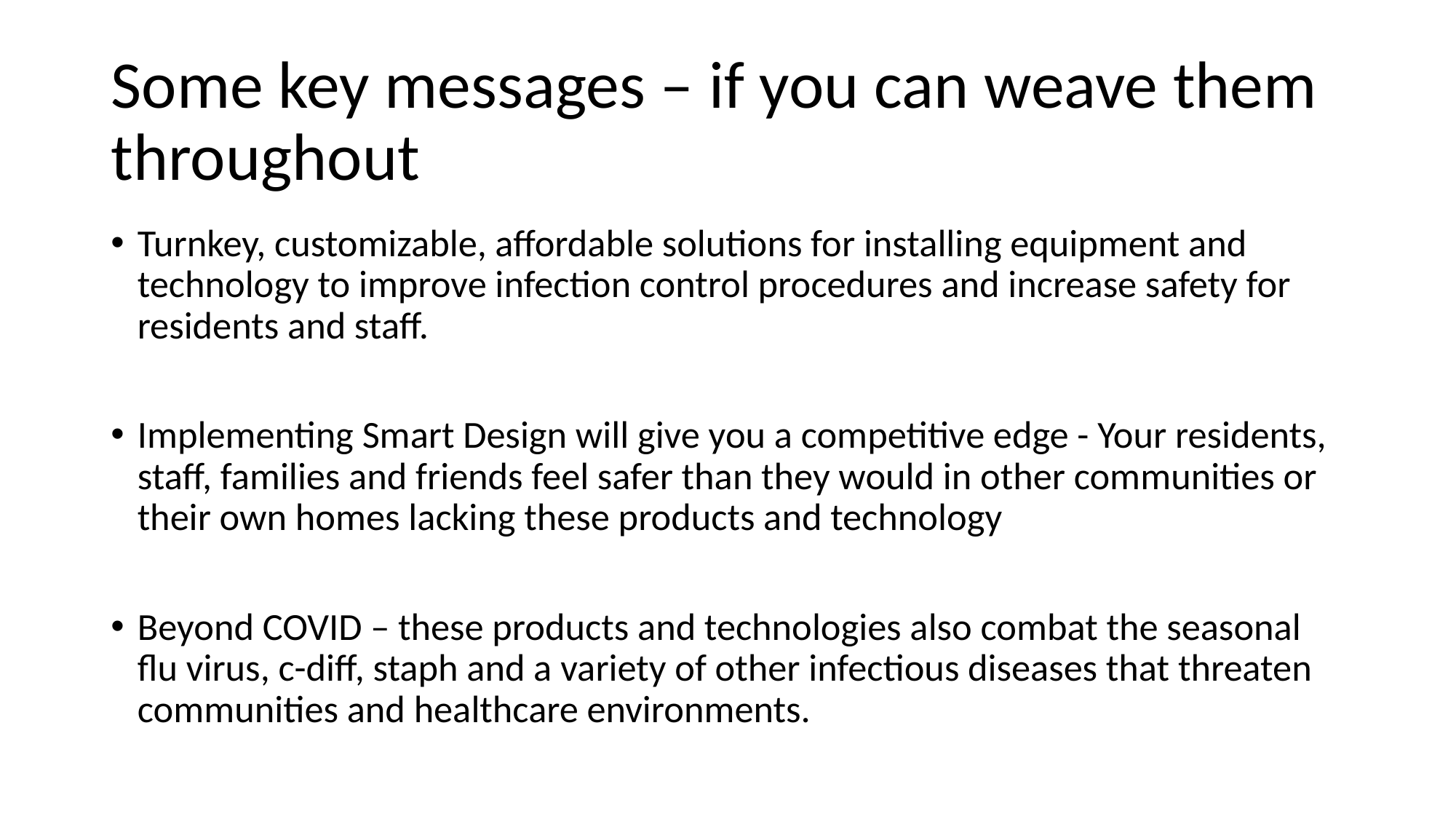

# Some key messages – if you can weave them throughout
Turnkey, customizable, affordable solutions for installing equipment and technology to improve infection control procedures and increase safety for residents and staff.

Implementing Smart Design will give you a competitive edge - Your residents, staff, families and friends feel safer than they would in other communities or their own homes lacking these products and technology

Beyond COVID – these products and technologies also combat the seasonal flu virus, c-diff, staph and a variety of other infectious diseases that threaten communities and healthcare environments.